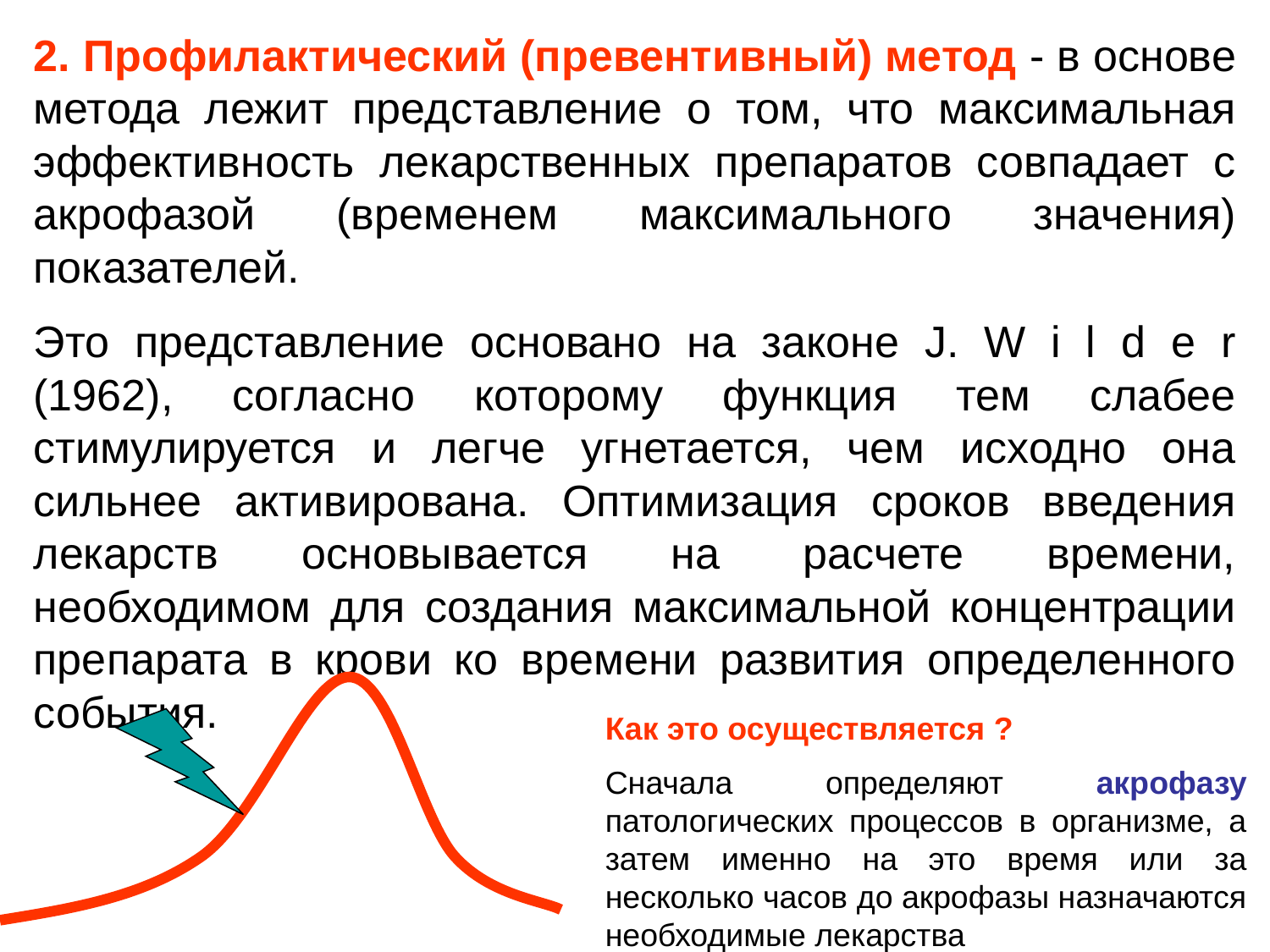

2. Профилактический (превентивный) метод - в основе метода лежит представление о том, что максимальная эффективность лекарственных препаратов совпадает с акрофазой (временем максимального значения) показателей.
Это представление основано на законе J. W i l d e r (1962), согласно которому функция тем слабее стимулируется и легче угнетается, чем исходно она сильнее активирована. Оптимизация сроков введения лекарств основывается на расчете времени, необходимом для создания максимальной концентрации препарата в крови ко времени развития определенного события.

Как это осуществляется ?
Сначала определяют акрофазу патологических процессов в организме, а затем именно на это время или за несколько часов до акрофазы назначаются необходимые лекарства